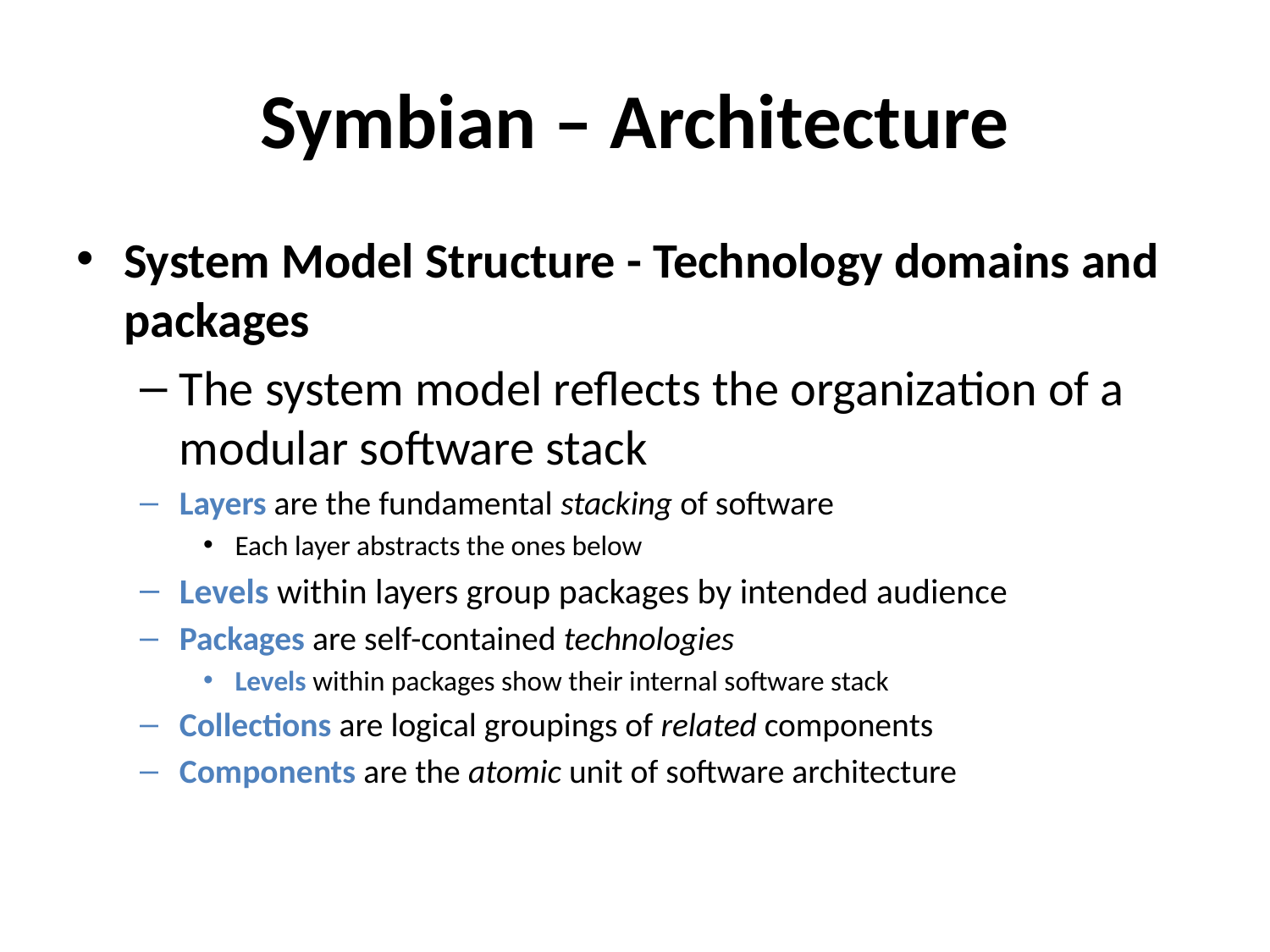

# Symbian – Architecture
System Model Structure - Technology domains and packages
The system model reflects the organization of a modular software stack
Layers are the fundamental stacking of software
Each layer abstracts the ones below
Levels within layers group packages by intended audience
Packages are self-contained technologies
Levels within packages show their internal software stack
Collections are logical groupings of related components
Components are the atomic unit of software architecture